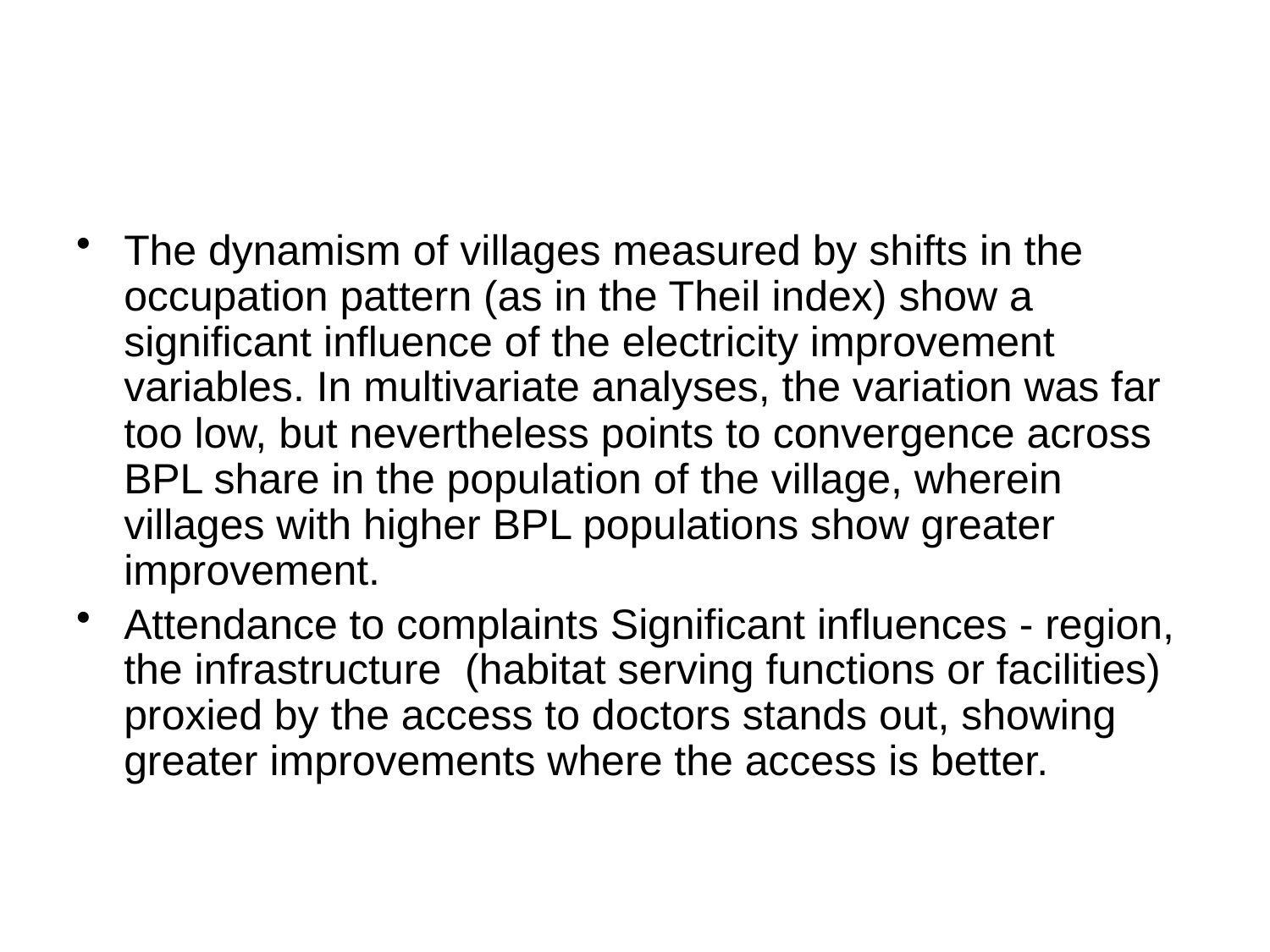

#
The dynamism of villages measured by shifts in the occupation pattern (as in the Theil index) show a significant influence of the electricity improvement variables. In multivariate analyses, the variation was far too low, but nevertheless points to convergence across BPL share in the population of the village, wherein villages with higher BPL populations show greater improvement.
Attendance to complaints Significant influences - region, the infrastructure  (habitat serving functions or facilities) proxied by the access to doctors stands out, showing greater improvements where the access is better.